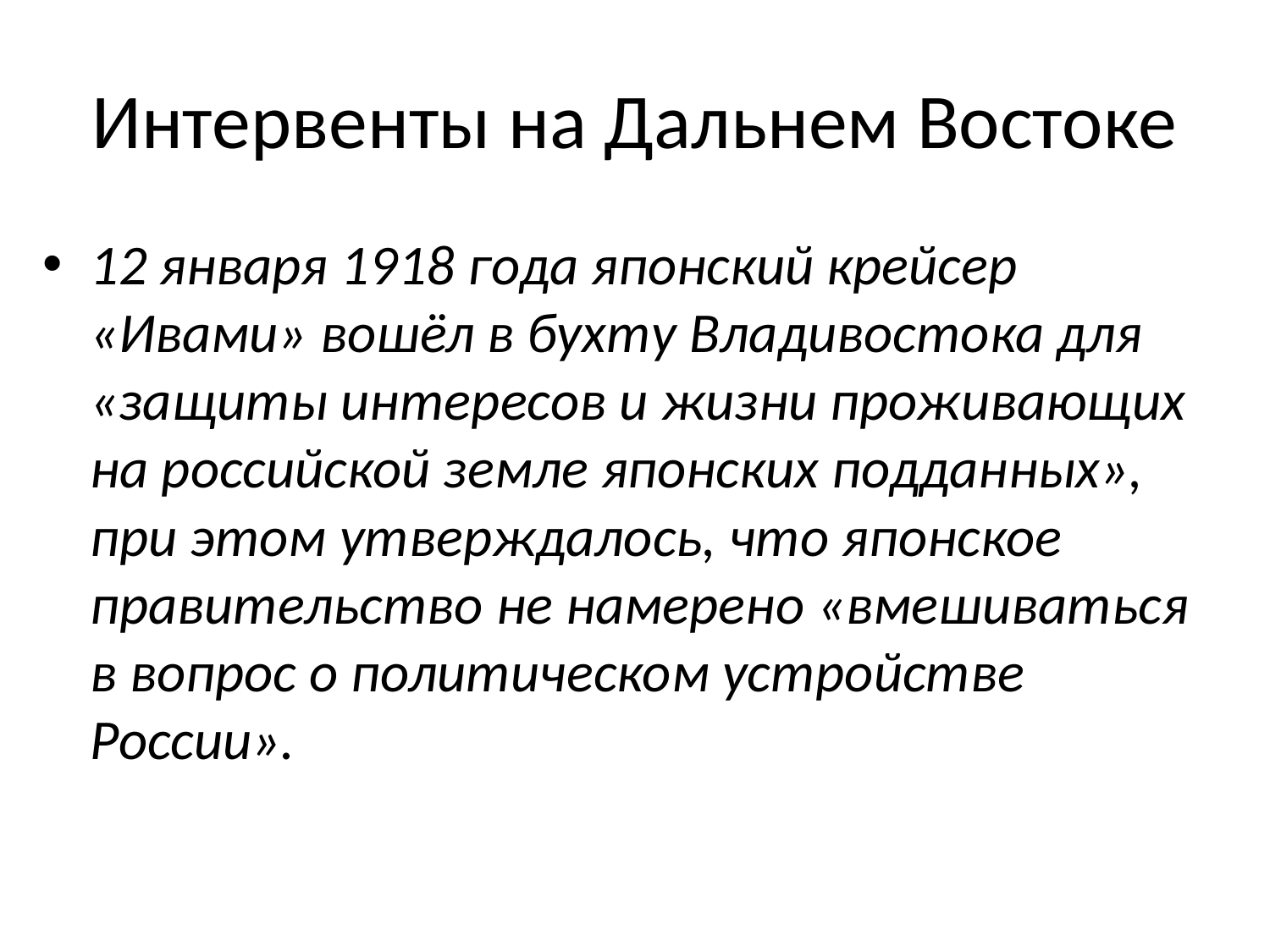

# Интервенты на Дальнем Востоке
12 января 1918 года японский крейсер «Ивами» вошёл в бухту Владивостока для «защиты интересов и жизни проживающих на российской земле японских подданных», при этом утверждалось, что японское правительство не намерено «вмешиваться в вопрос о политическом устройстве России».